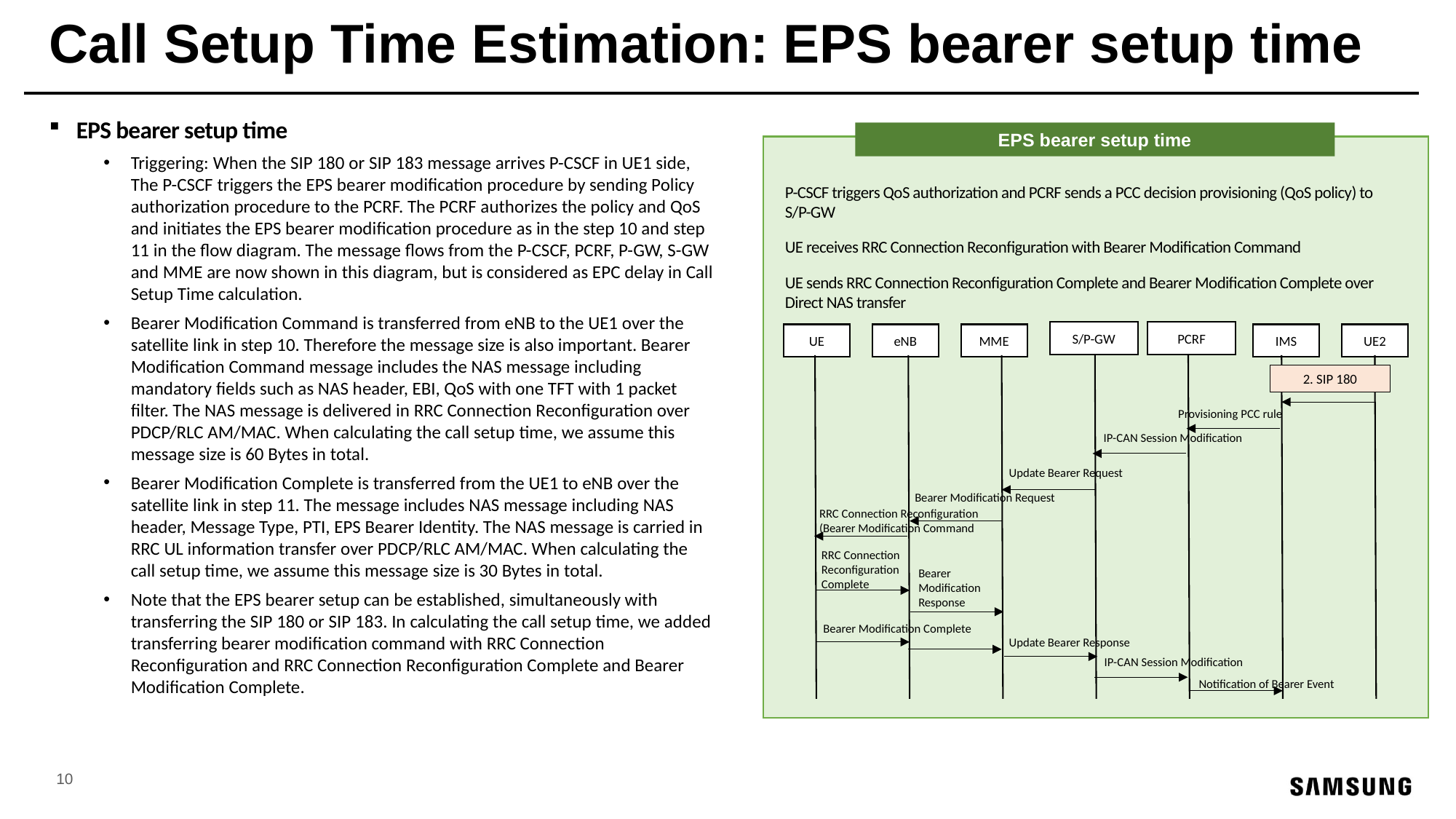

# Call Setup Time Estimation: EPS bearer setup time
EPS bearer setup time
Triggering: When the SIP 180 or SIP 183 message arrives P-CSCF in UE1 side, The P-CSCF triggers the EPS bearer modification procedure by sending Policy authorization procedure to the PCRF. The PCRF authorizes the policy and QoS and initiates the EPS bearer modification procedure as in the step 10 and step 11 in the flow diagram. The message flows from the P-CSCF, PCRF, P-GW, S-GW and MME are now shown in this diagram, but is considered as EPC delay in Call Setup Time calculation.
Bearer Modification Command is transferred from eNB to the UE1 over the satellite link in step 10. Therefore the message size is also important. Bearer Modification Command message includes the NAS message including mandatory fields such as NAS header, EBI, QoS with one TFT with 1 packet filter. The NAS message is delivered in RRC Connection Reconfiguration over PDCP/RLC AM/MAC. When calculating the call setup time, we assume this message size is 60 Bytes in total.
Bearer Modification Complete is transferred from the UE1 to eNB over the satellite link in step 11. The message includes NAS message including NAS header, Message Type, PTI, EPS Bearer Identity. The NAS message is carried in RRC UL information transfer over PDCP/RLC AM/MAC. When calculating the call setup time, we assume this message size is 30 Bytes in total.
Note that the EPS bearer setup can be established, simultaneously with transferring the SIP 180 or SIP 183. In calculating the call setup time, we added transferring bearer modification command with RRC Connection Reconfiguration and RRC Connection Reconfiguration Complete and Bearer Modification Complete.
EPS bearer setup time

P-CSCF triggers QoS authorization and PCRF sends a PCC decision provisioning (QoS policy) to S/P-GW
UE receives RRC Connection Reconfiguration with Bearer Modification Command
UE sends RRC Connection Reconfiguration Complete and Bearer Modification Complete over Direct NAS transfer
S/P-GW
PCRF
UE
eNB
MME
IMS
UE2
2. SIP 180
Provisioning PCC rule
IP-CAN Session Modification
Update Bearer Request
Bearer Modification Request
RRC Connection Reconfiguration
(Bearer Modification Command
RRC Connection Reconfiguration
Complete
Bearer Modification Response
Bearer Modification Complete
Update Bearer Response
IP-CAN Session Modification
Notification of Bearer Event
10